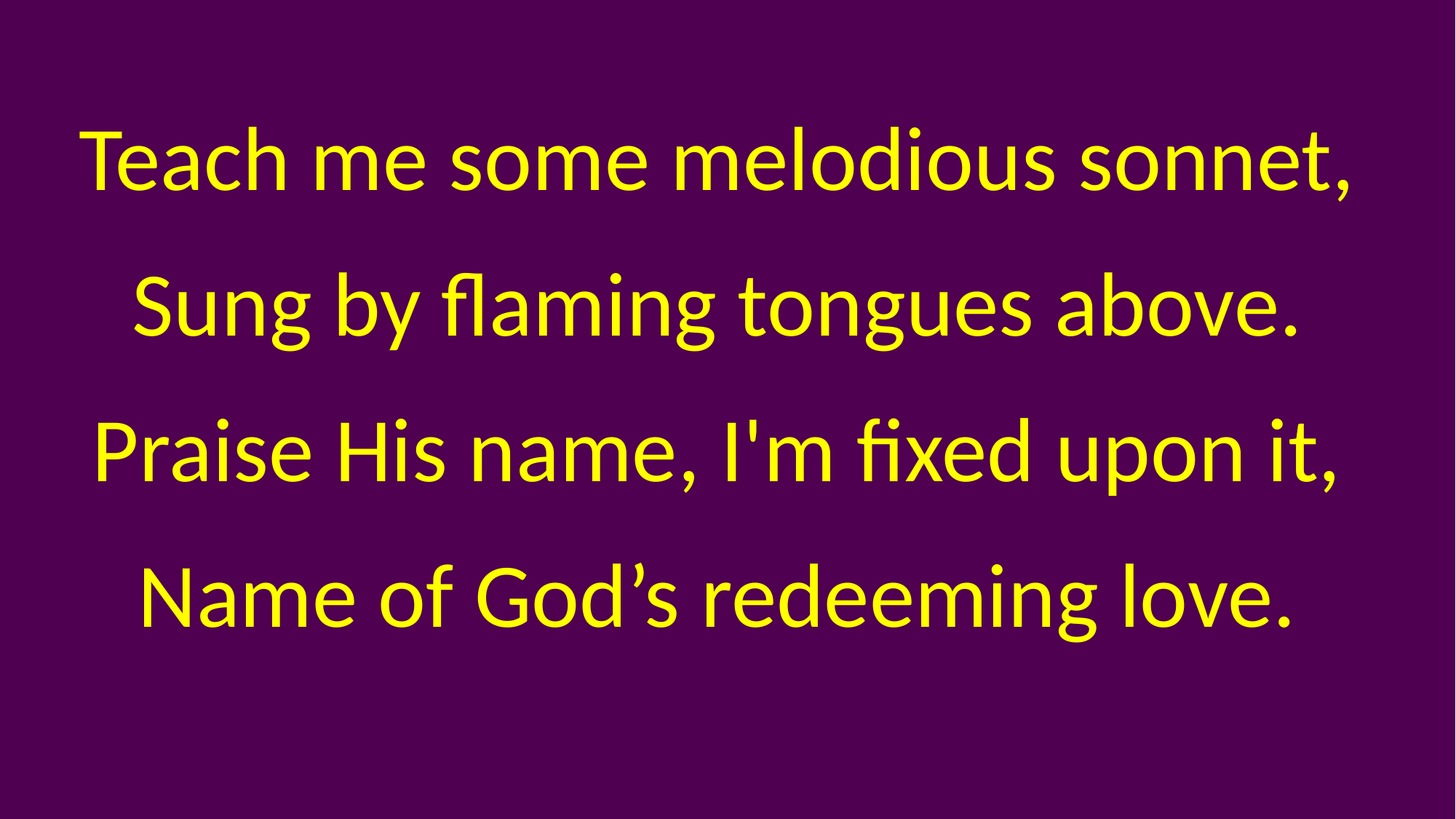

Teach me some melodious sonnet,
Sung by flaming tongues above.
Praise His name, I'm fixed upon it,
Name of God’s redeeming love.